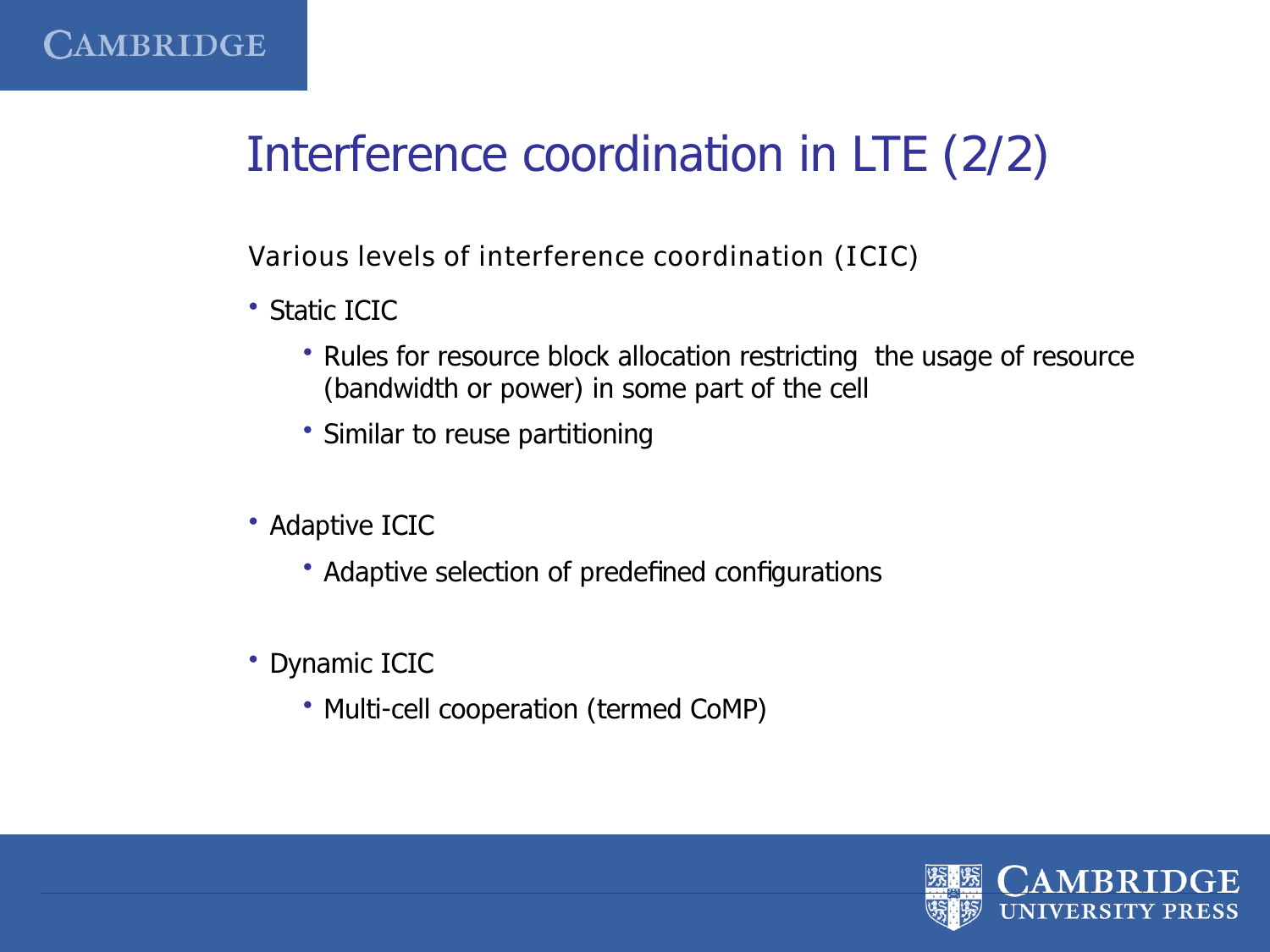

Interference coordination in LTE (2/2)
Various levels of interference coordination (ICIC)
Static ICIC
Rules for resource block allocation restricting  the usage of resource (bandwidth or power) in some part of the cell
Similar to reuse partitioning

Adaptive ICIC
Adaptive selection of predefined configurations

Dynamic ICIC
Multi-cell cooperation (termed CoMP)